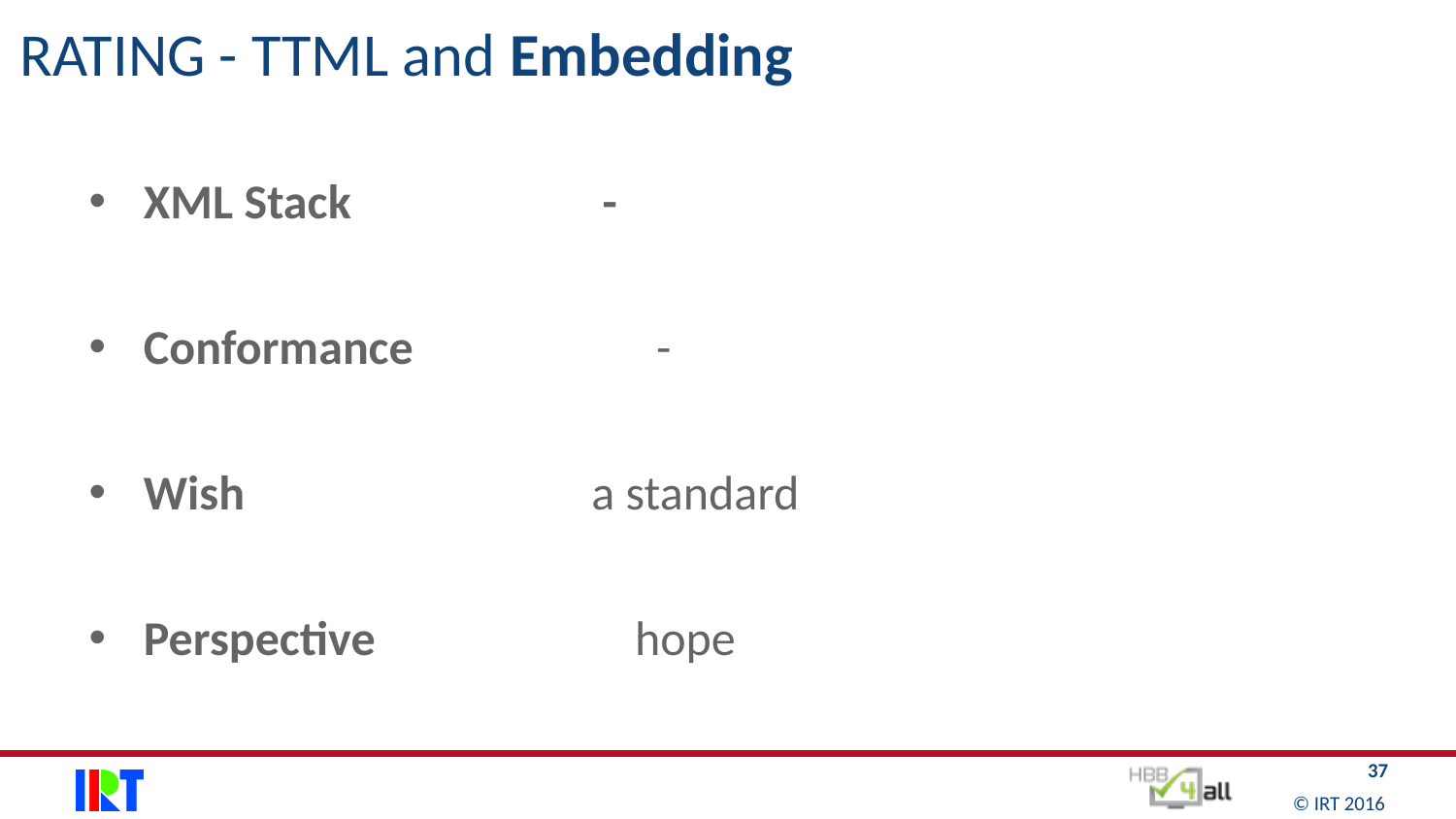

# RATING - TTML and Embedding
XML Stack                       -
Conformance 	         -
Wish	 	 a standard
Perspective 		     hope